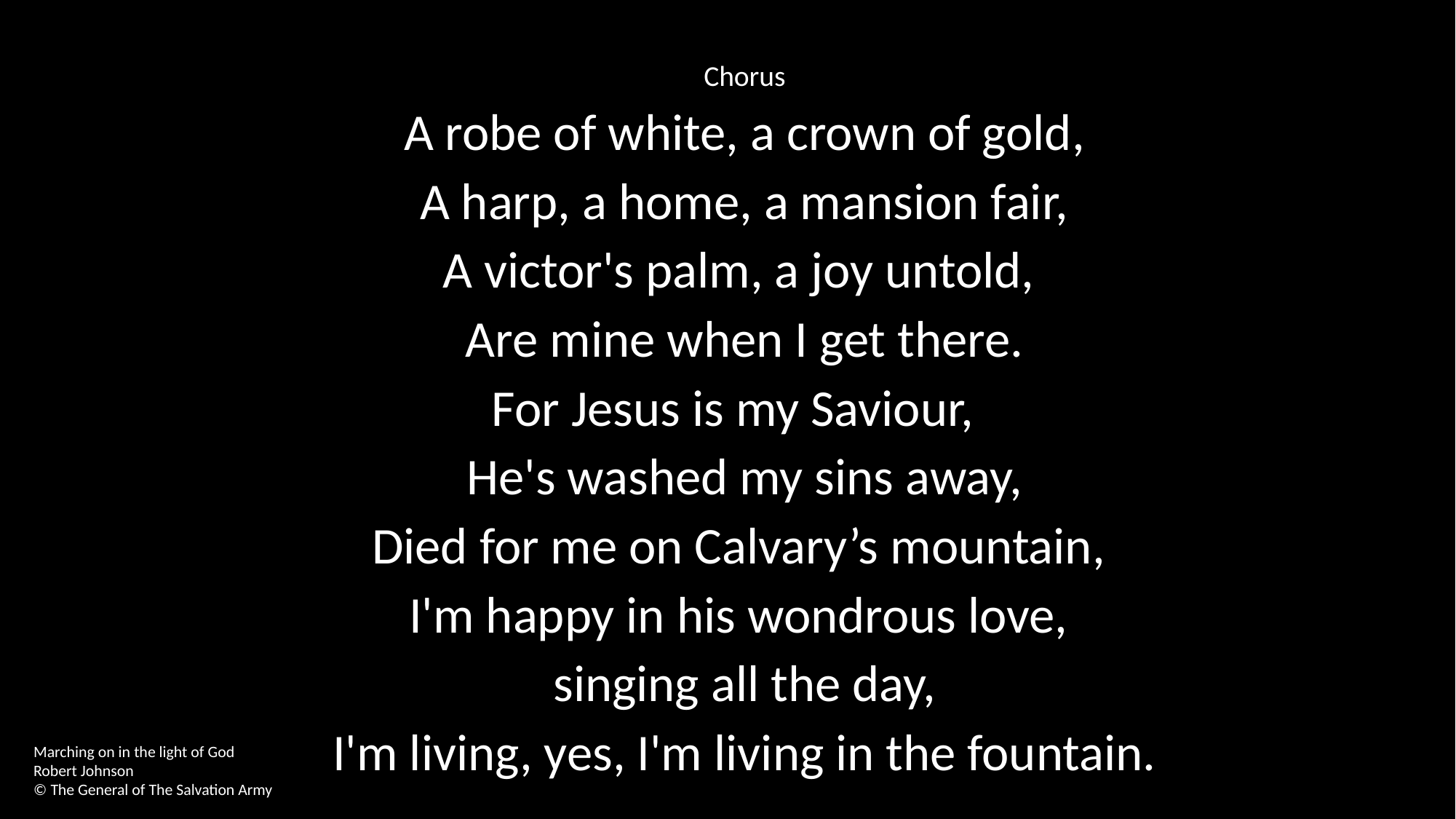

Chorus
A robe of white, a crown of gold,
A harp, a home, a mansion fair,
A victor's palm, a joy untold,
Are mine when I get there.
For Jesus is my Saviour,
He's washed my sins away,
Died for me on Calvary’s mountain,
I'm happy in his wondrous love,
singing all the day,
I'm living, yes, I'm living in the fountain.

Marching on in the light of God
Robert Johnson
© The General of The Salvation Army